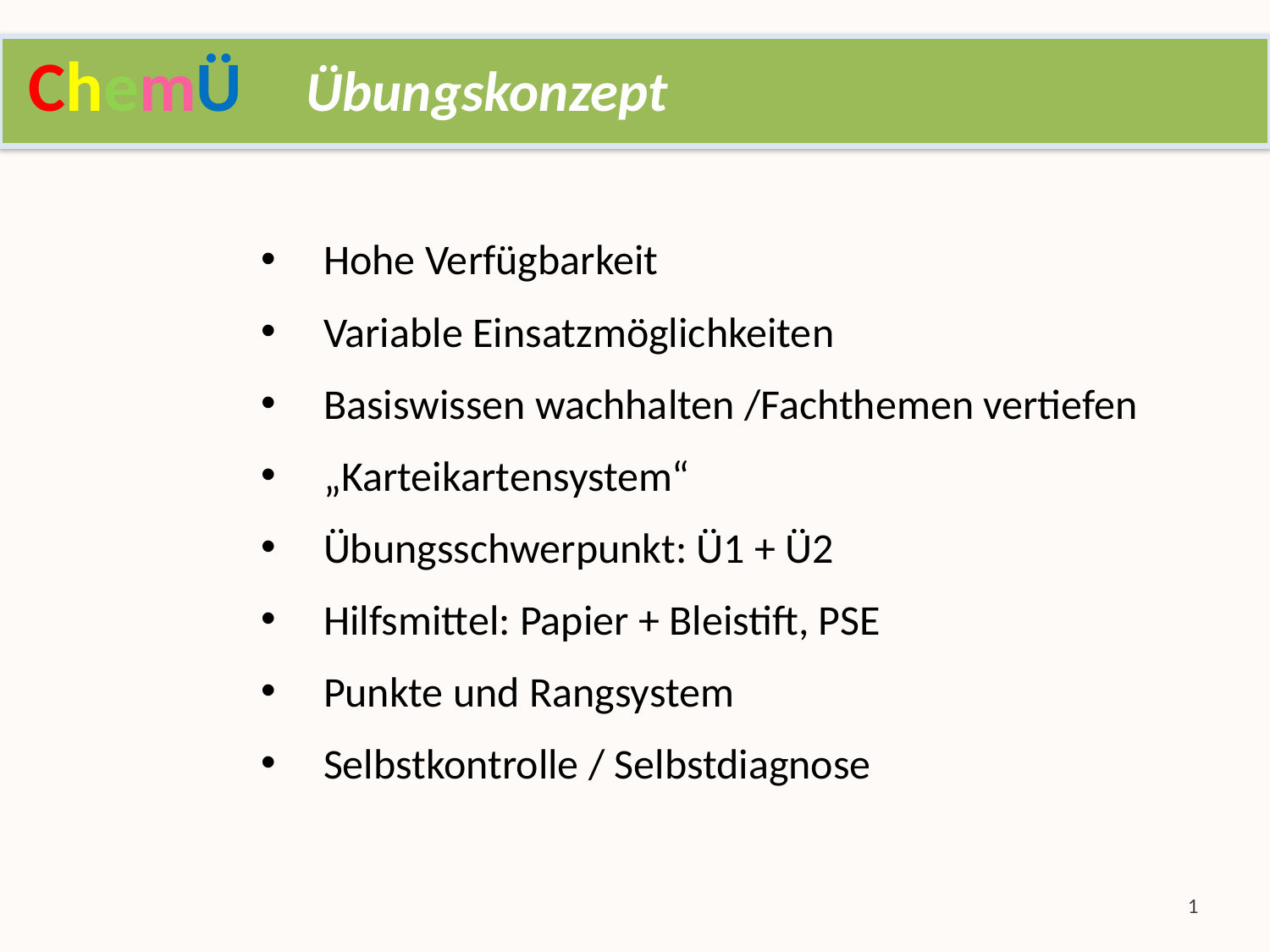

ChemÜ    Übungskonzept

Hohe Verfügbarkeit
Variable Einsatzmöglichkeiten
Basiswissen wachhalten /Fachthemen vertiefen
„Karteikartensystem“
Übungsschwerpunkt: Ü1 + Ü2
Hilfsmittel: Papier + Bleistift, PSE
Punkte und Rangsystem
Selbstkontrolle / Selbstdiagnose
1